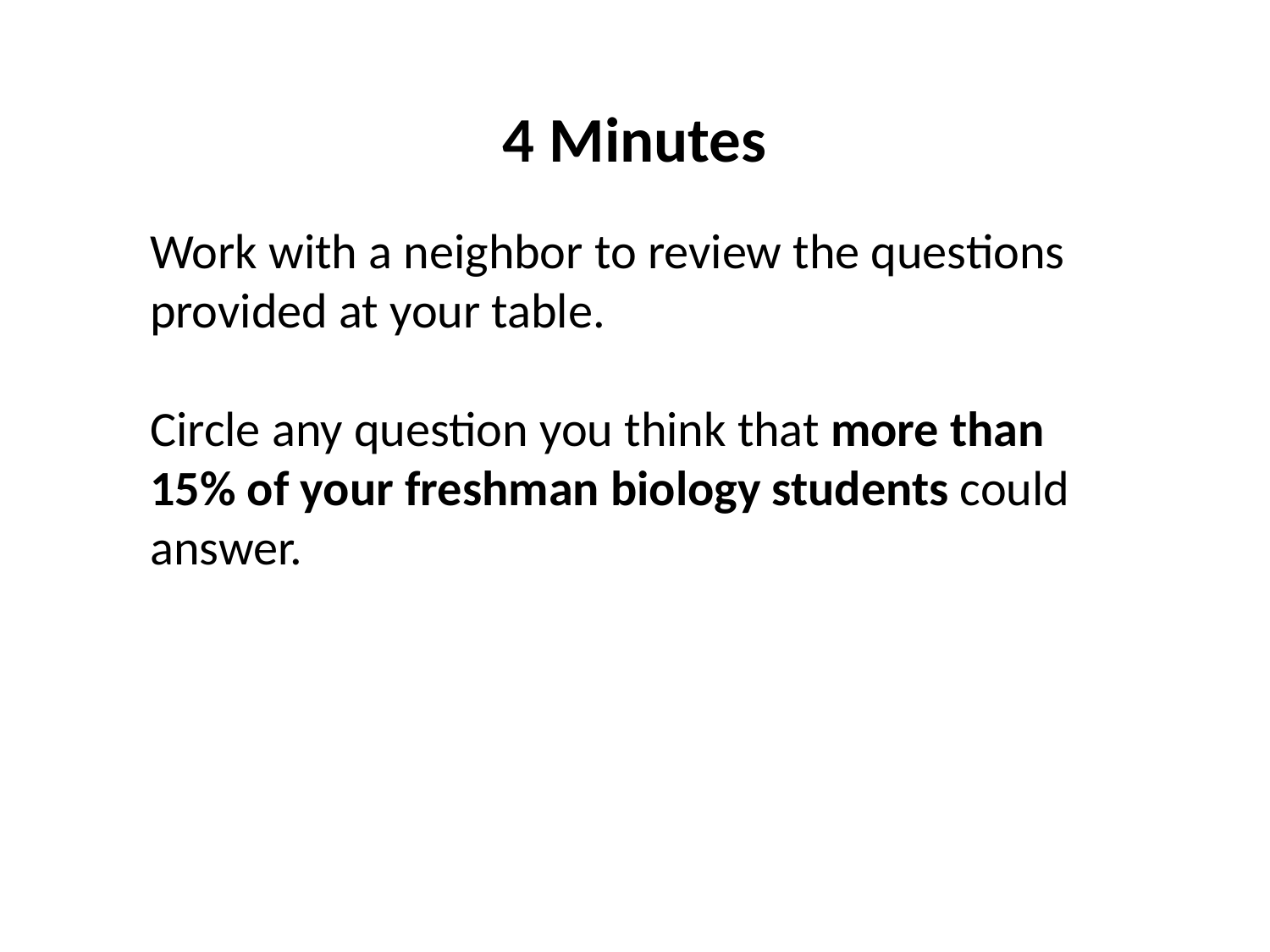

4 Minutes
Work with a neighbor to review the questions provided at your table.

Circle any question you think that more than 15% of your freshman biology students could answer.